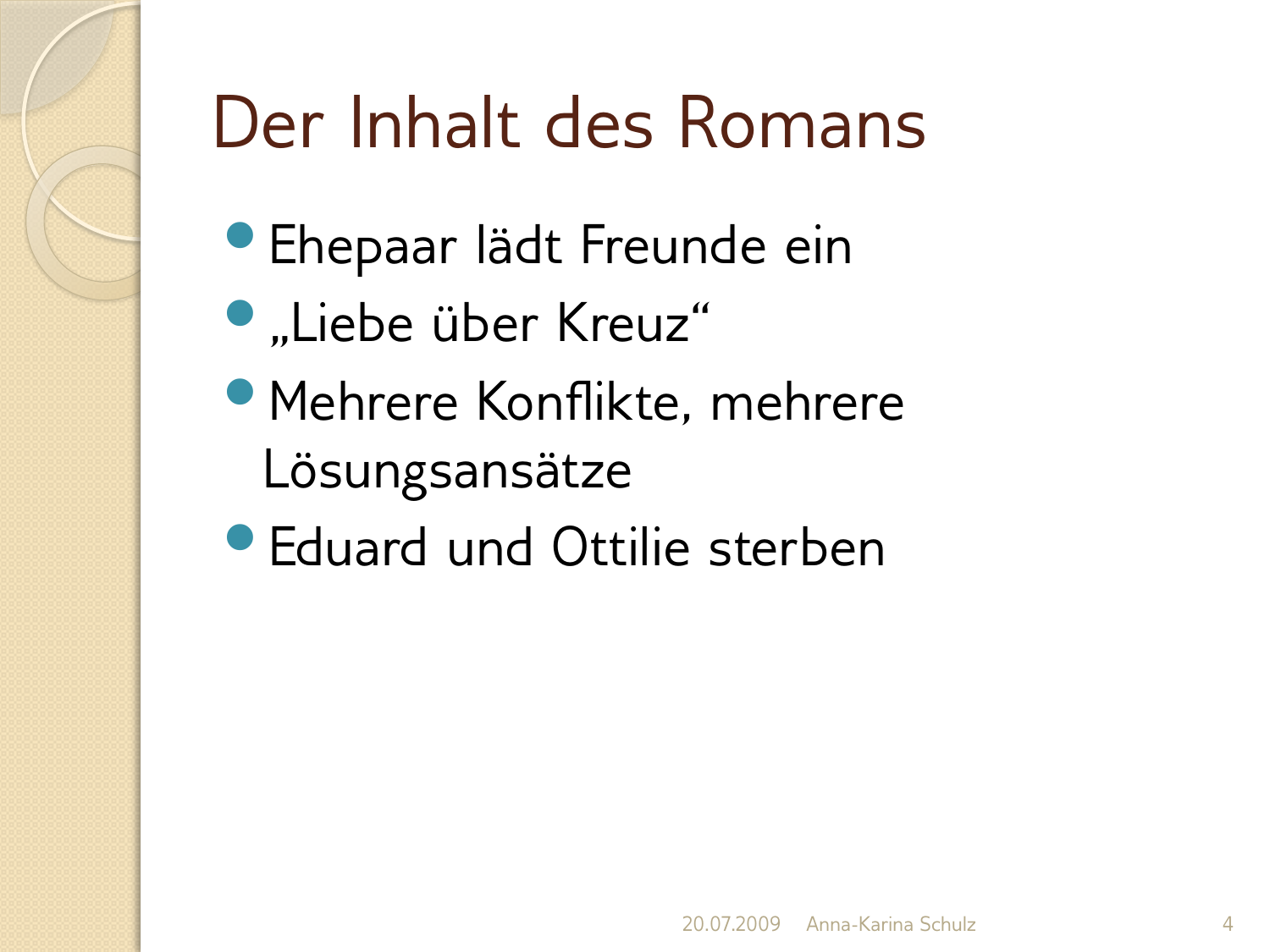

# Der Inhalt des Romans
Ehepaar lädt Freunde ein
„Liebe über Kreuz“
Mehrere Konflikte, mehrere Lösungsansätze
Eduard und Ottilie sterben
20.07.2009
Anna-Karina Schulz
4